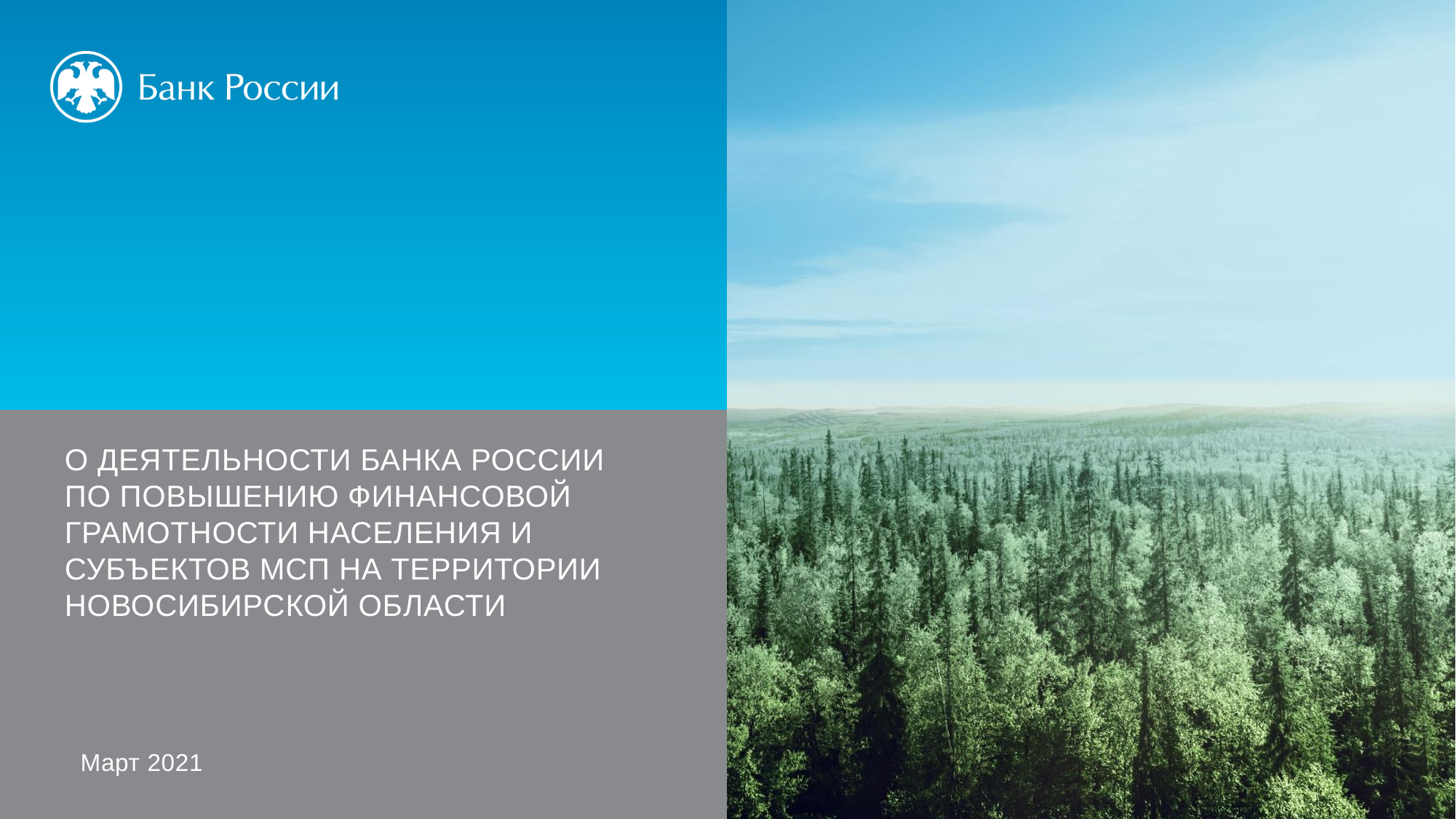

О деятельности Банка России по повышению финансовой грамотности населения и субъектов МСП на территории Новосибирской области

Март 2021